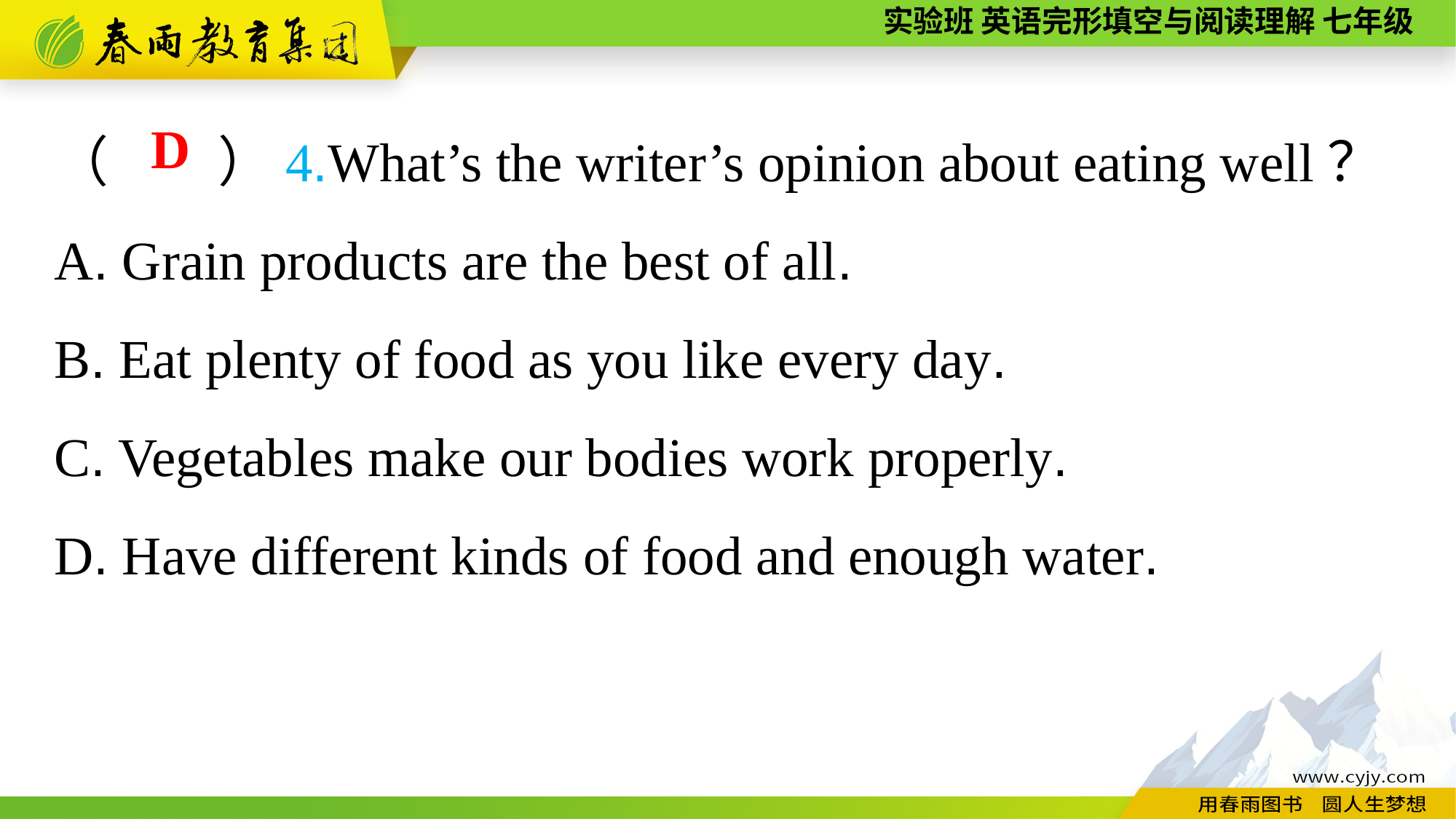

（　　）4.What’s the writer’s opinion about eating well？
A. Grain products are the best of all.
B. Eat plenty of food as you like every day.
C. Vegetables make our bodies work properly.
D. Have different kinds of food and enough water.
D